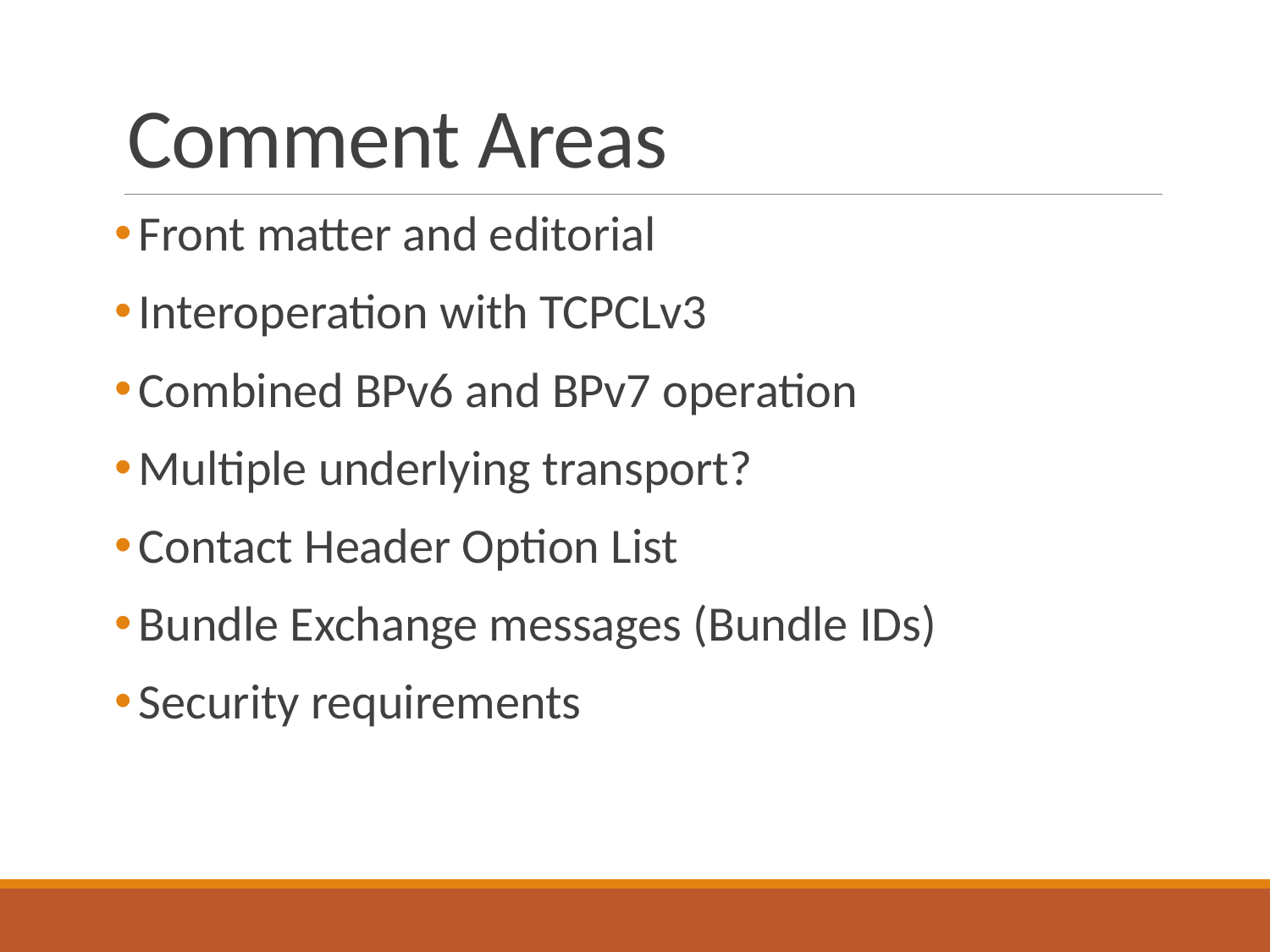

# Comment Areas
Front matter and editorial
Interoperation with TCPCLv3
Combined BPv6 and BPv7 operation
Multiple underlying transport?
Contact Header Option List
Bundle Exchange messages (Bundle IDs)
Security requirements